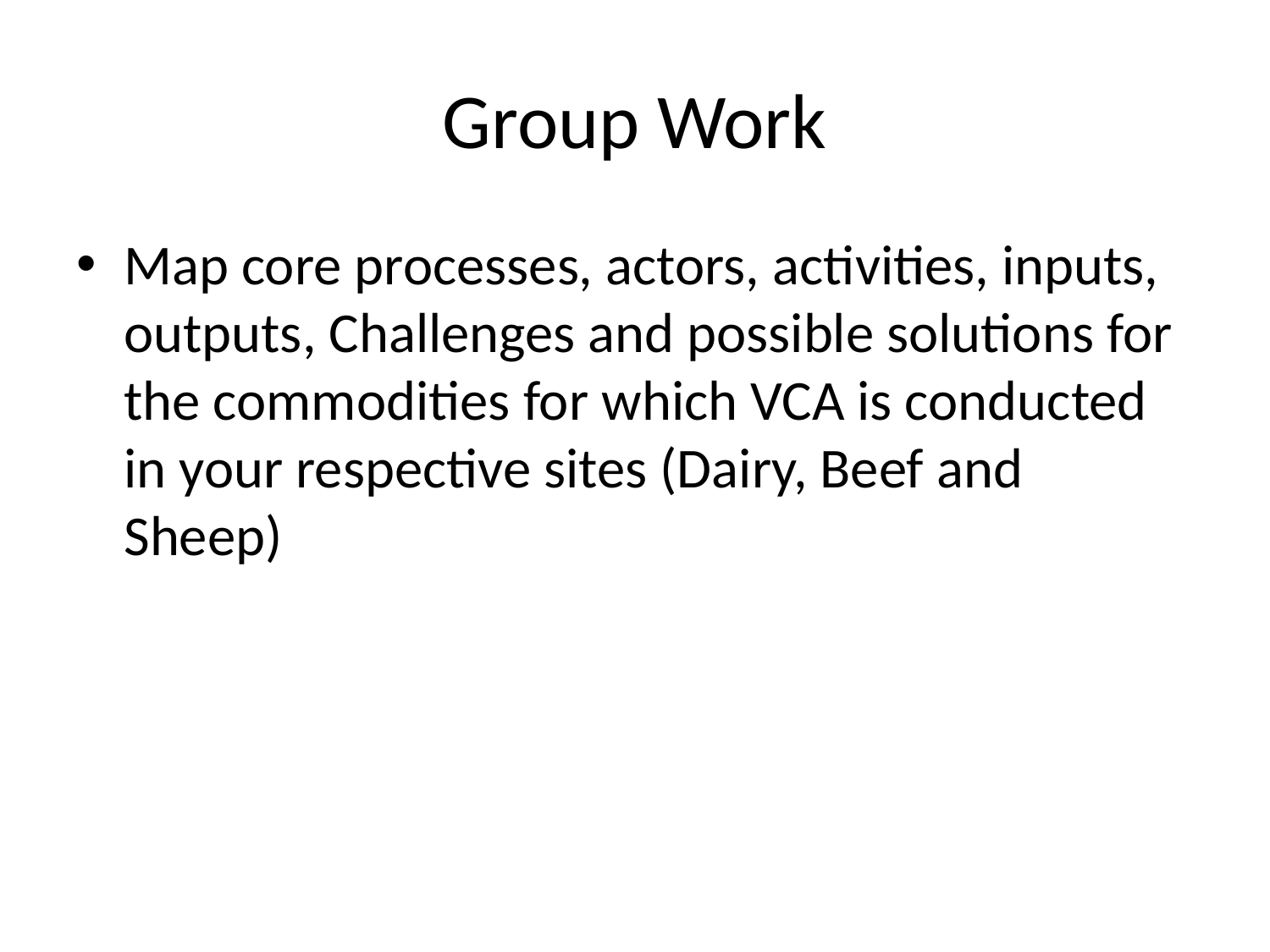

# Group Work
Map core processes, actors, activities, inputs, outputs, Challenges and possible solutions for the commodities for which VCA is conducted in your respective sites (Dairy, Beef and Sheep)